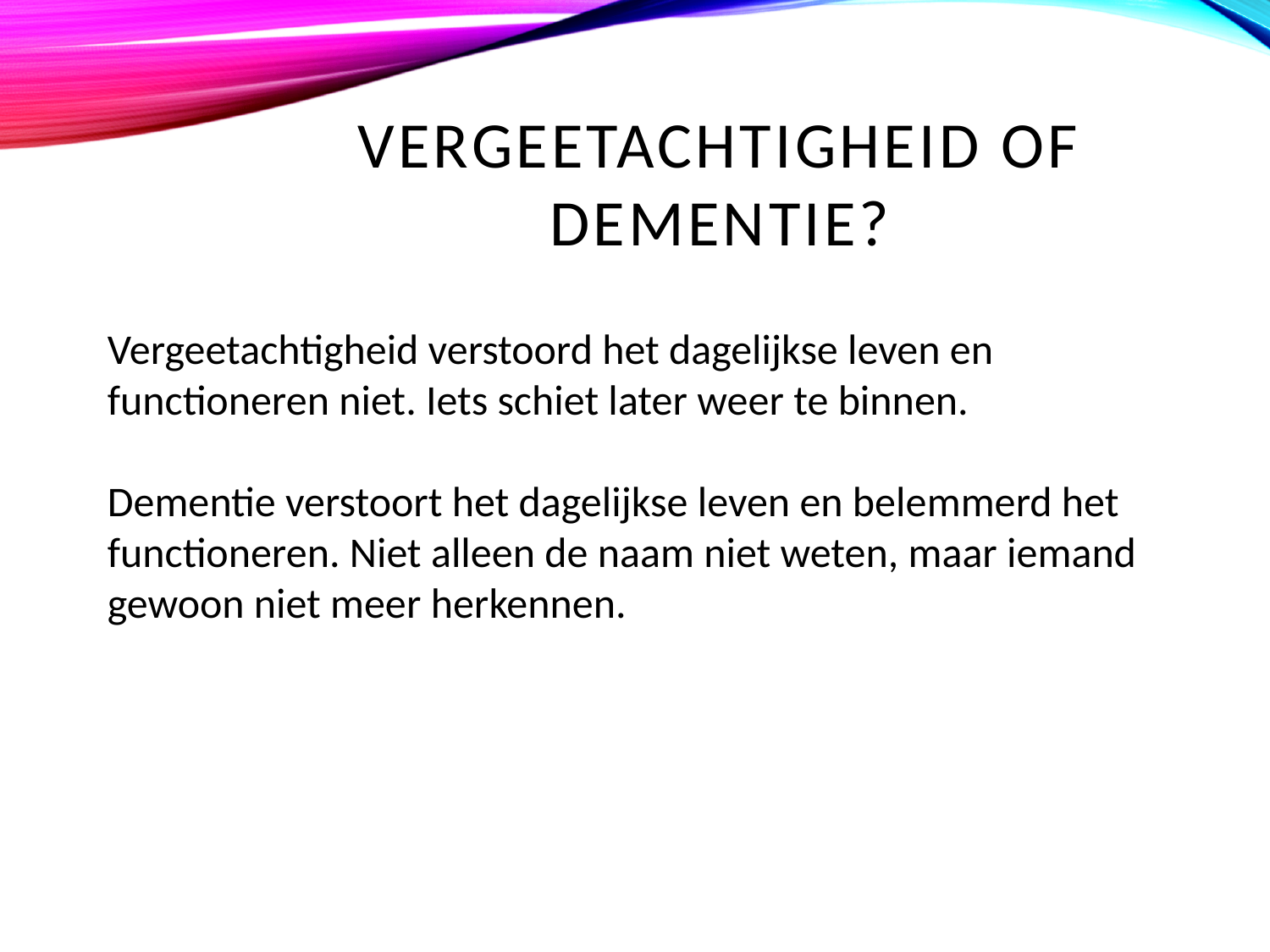

Vergeetachtigheid of dementie?
Vergeetachtigheid verstoord het dagelijkse leven en functioneren niet. Iets schiet later weer te binnen.

Dementie verstoort het dagelijkse leven en belemmerd het functioneren. Niet alleen de naam niet weten, maar iemand gewoon niet meer herkennen.